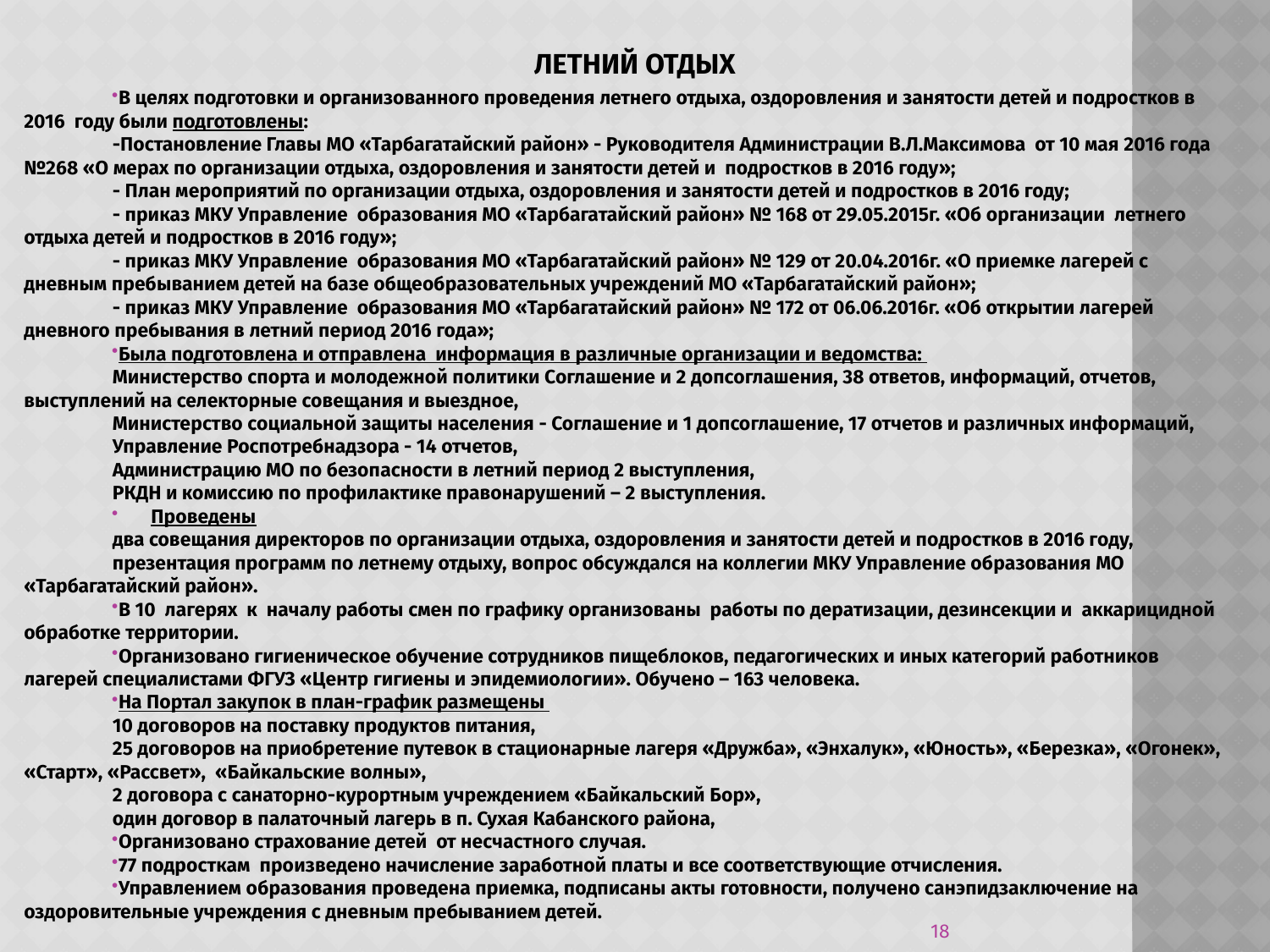

# Летний отдых
В целях подготовки и организованного проведения летнего отдыха, оздоровления и занятости детей и подростков в 2016  году были подготовлены:
-Постановление Главы МО «Тарбагатайский район» - Руководителя Администрации В.Л.Максимова  от 10 мая 2016 года №268 «О мерах по организации отдыха, оздоровления и занятости детей и  подростков в 2016 году»;
- План мероприятий по организации отдыха, оздоровления и занятости детей и подростков в 2016 году;
- приказ МКУ Управление  образования МО «Тарбагатайский район» № 168 от 29.05.2015г. «Об организации  летнего отдыха детей и подростков в 2016 году»;
- приказ МКУ Управление  образования МО «Тарбагатайский район» № 129 от 20.04.2016г. «О приемке лагерей с дневным пребыванием детей на базе общеобразовательных учреждений МО «Тарбагатайский район»;
- приказ МКУ Управление  образования МО «Тарбагатайский район» № 172 от 06.06.2016г. «Об открытии лагерей  дневного пребывания в летний период 2016 года»;
Была подготовлена и отправлена  информация в различные организации и ведомства:
Министерство спорта и молодежной политики Соглашение и 2 допсоглашения, 38 ответов, информаций, отчетов,  выступлений на селекторные совещания и выездное,
Министерство социальной защиты населения - Соглашение и 1 допсоглашение, 17 отчетов и различных информаций,
Управление Роспотребнадзора - 14 отчетов,
Администрацию МО по безопасности в летний период 2 выступления,
РКДН и комиссию по профилактике правонарушений – 2 выступления.
	Проведены
два совещания директоров по организации отдыха, оздоровления и занятости детей и подростков в 2016 году,
презентация программ по летнему отдыху, вопрос обсуждался на коллегии МКУ Управление образования МО «Тарбагатайский район».
В 10  лагерях  к  началу работы смен по графику организованы  работы по дератизации, дезинсекции и  аккарицидной обработке территории.
Организовано гигиеническое обучение сотрудников пищеблоков, педагогических и иных категорий работников лагерей специалистами ФГУЗ «Центр гигиены и эпидемиологии». Обучено – 163 человека.
На Портал закупок в план-график размещены
10 договоров на поставку продуктов питания,
25 договоров на приобретение путевок в стационарные лагеря «Дружба», «Энхалук», «Юность», «Березка», «Огонек», «Старт», «Рассвет»,  «Байкальские волны»,
2 договора с санаторно-курортным учреждением «Байкальский Бор»,
один договор в палаточный лагерь в п. Сухая Кабанского района,
Организовано страхование детей  от несчастного случая.
77 подросткам  произведено начисление заработной платы и все соответствующие отчисления.
Управлением образования проведена приемка, подписаны акты готовности, получено санэпидзаключение на оздоровительные учреждения с дневным пребыванием детей.
18